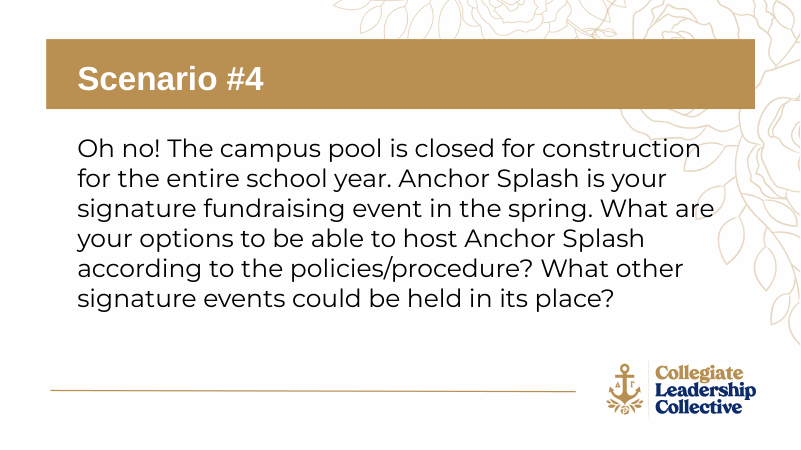

Scenario #4
Oh no! The campus pool is closed for construction for the entire school year. Anchor Splash is your signature fundraising event in the spring. What are your options to be able to host Anchor Splash according to the policies/procedure? What other signature events could be held in its place?